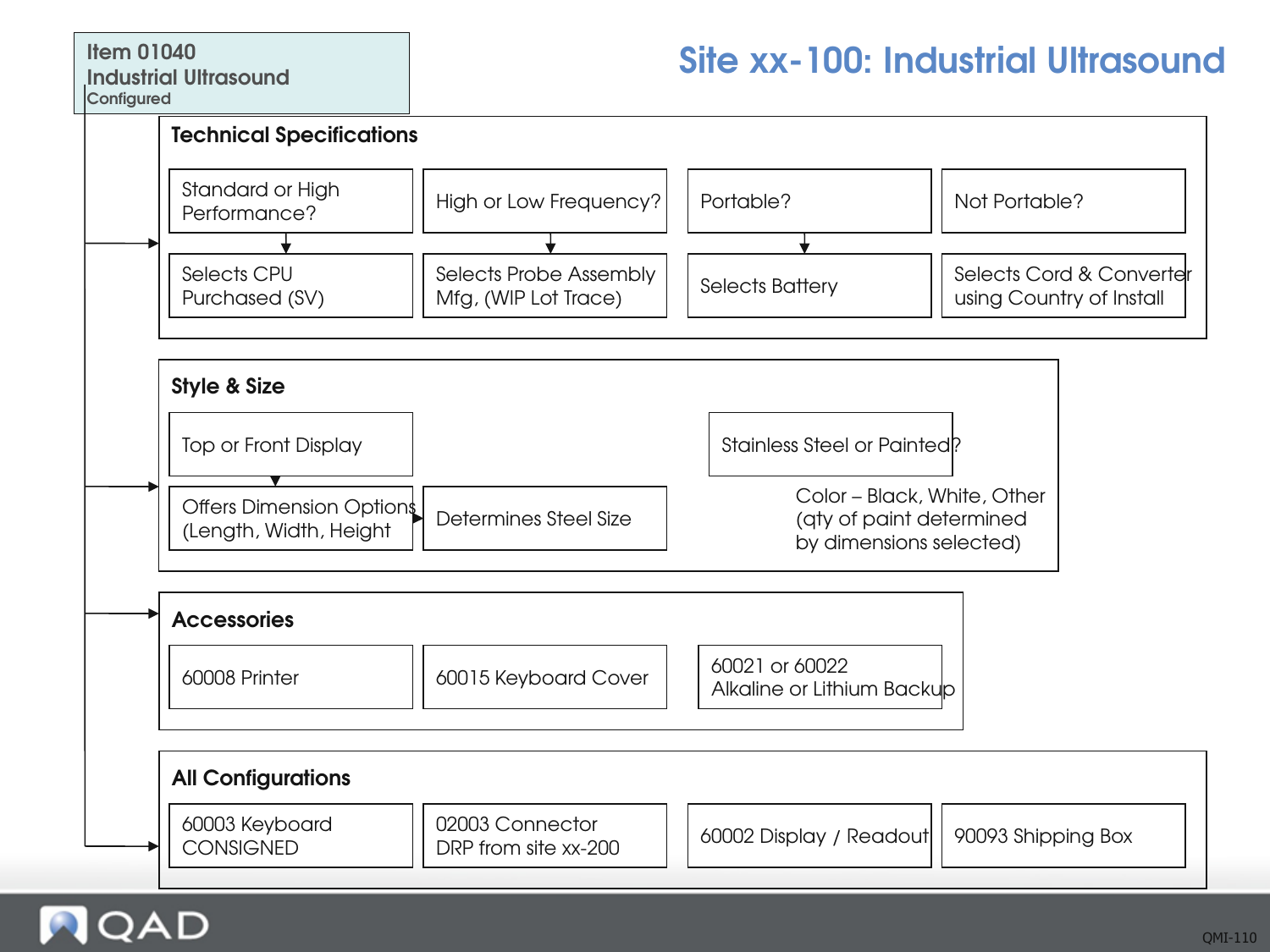

Site xx-100: Industrial Ultrasound
# Item 01040 Industrial Ultrasound Configured

Technical Specifications

Standard or High
Performance?
High or Low Frequency?
Portable?
Not Portable?

Selects CPU
Purchased (SV)
Selects Probe Assembly
Mfg, (WIP Lot Trace)
Selects Battery
Selects Cord & Converter
using Country of Install
Style & Size

Top or Front Display
Stainless Steel or Painted?

Color – Black, White, Other
(qty of paint determined
by dimensions selected)

Offers Dimension Options
(Length, Width, Height
Determines Steel Size

Accessories

60008 Printer
60015 Keyboard Cover
60021 or 60022
Alkaline or Lithium Backup
All Configurations

60003 Keyboard
CONSIGNED
02003 Connector
DRP from site xx-200
60002 Display / Readout
90093 Shipping Box

QMI-110